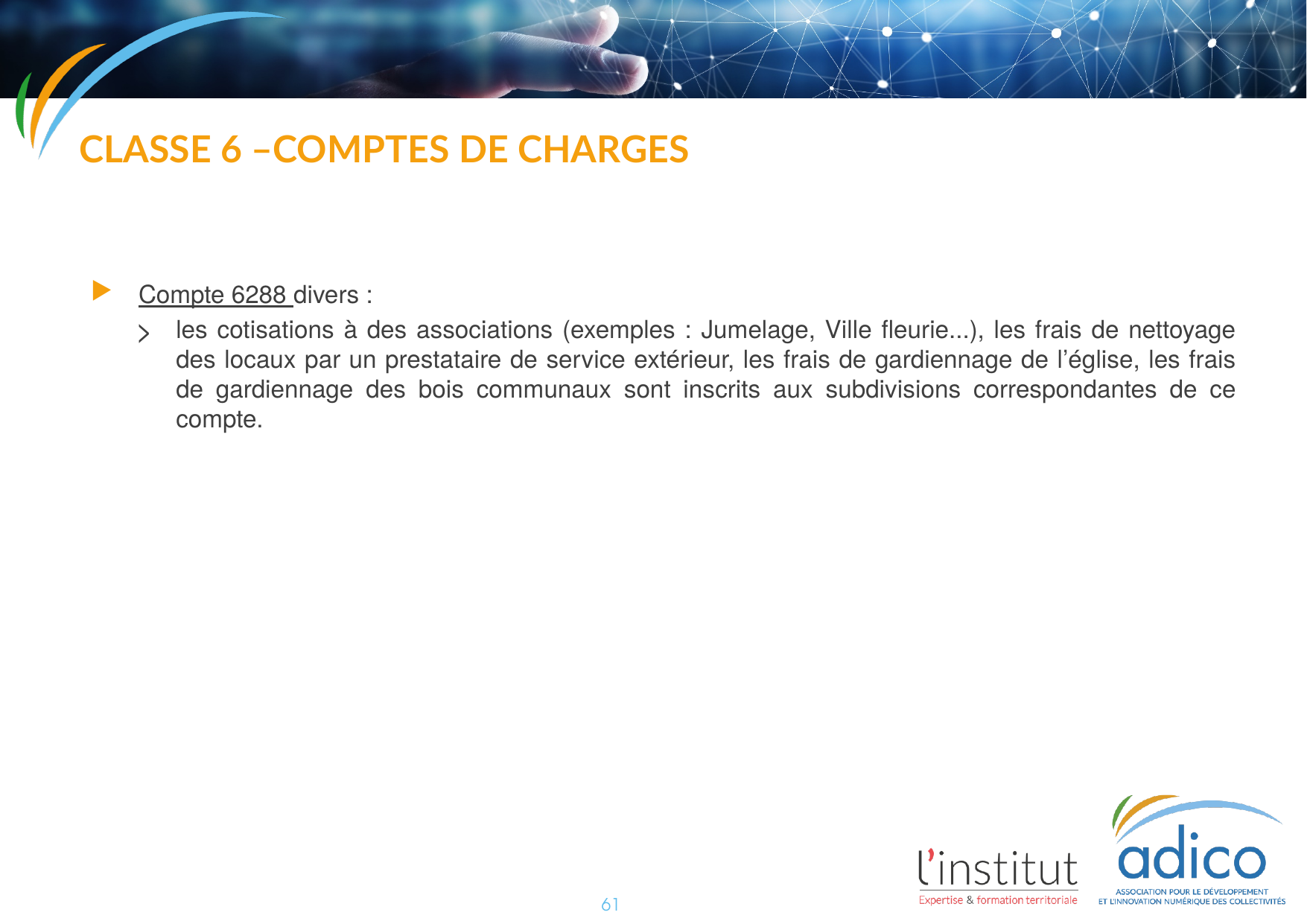

# Classe 6 –comptes de charges
Compte 6288 divers :
les cotisations à des associations (exemples : Jumelage, Ville fleurie...), les frais de nettoyage des locaux par un prestataire de service extérieur, les frais de gardiennage de l’église, les frais de gardiennage des bois communaux sont inscrits aux subdivisions correspondantes de ce compte.